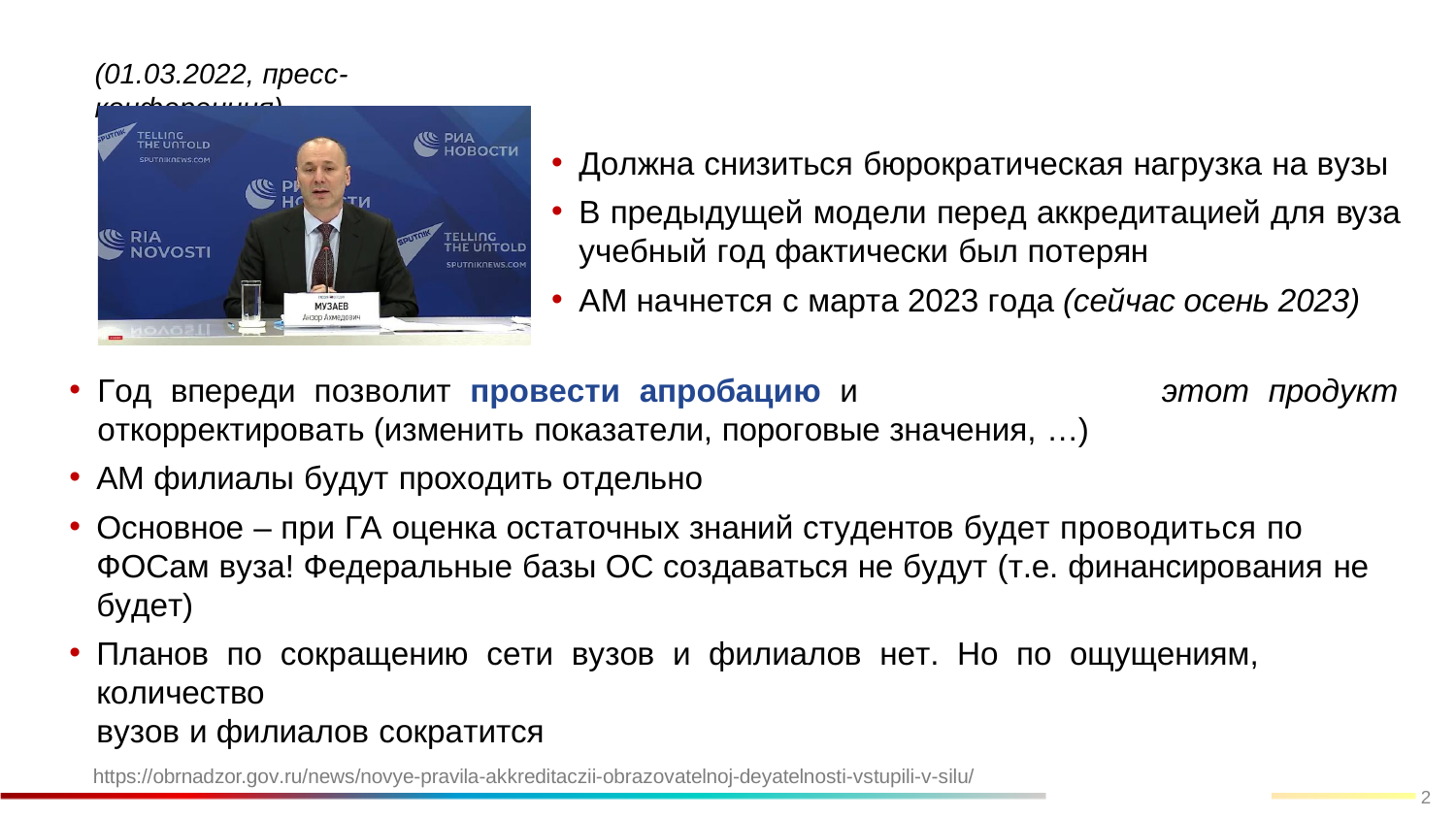

(01.03.2022, пресс-конференция)

Должна снизиться бюрократическая нагрузка на вузы
В предыдущей модели перед аккредитацией для вуза учебный год фактически был потерян
АМ начнется с марта 2023 года (сейчас осень 2023)
Год  впереди  позволит  провести  апробацию  и  откорректировать (изменить показатели, пороговые значения, …)
АМ филиалы будут проходить отдельно
этот  продукт
Основное – при ГА оценка остаточных знаний студентов будет проводиться по ФОСам вуза! Федеральные базы ОС создаваться не будут (т.е. финансирования не будет)
Планов  по  сокращению  сети  вузов  и  филиалов  нет.  Но  по  ощущениям,  количество
вузов и филиалов сократится
https://obrnadzor.gov.ru/news/novye-pravila-akkreditaczii-obrazovatelnoj-deyatelnosti-vstupili-v-silu/
2